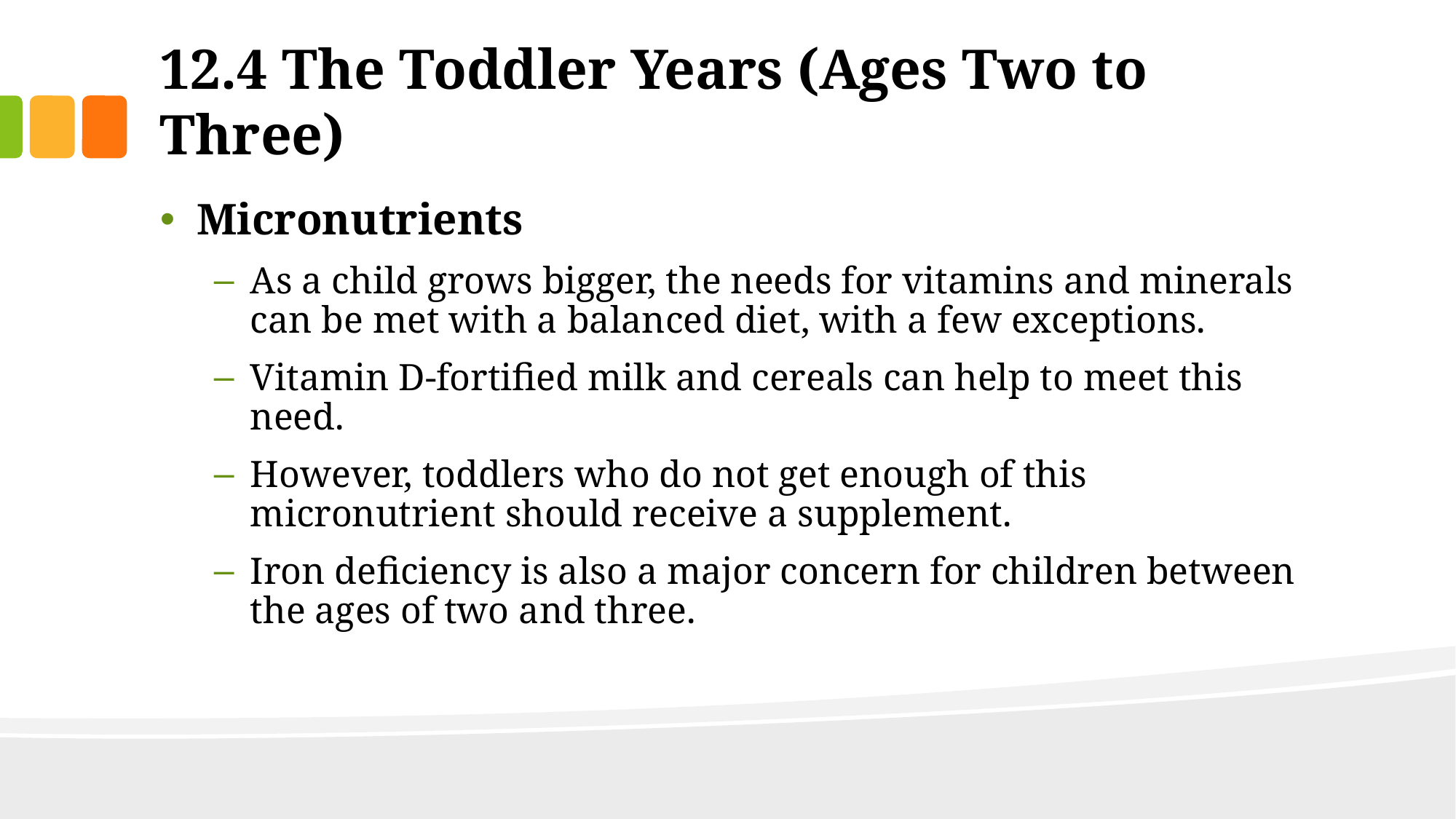

# 12.4 The Toddler Years (Ages Two to Three)
Micronutrients
As a child grows bigger, the needs for vitamins and minerals can be met with a balanced diet, with a few exceptions.
Vitamin D-fortified milk and cereals can help to meet this need.
However, toddlers who do not get enough of this micronutrient should receive a supplement.
Iron deficiency is also a major concern for children between the ages of two and three.